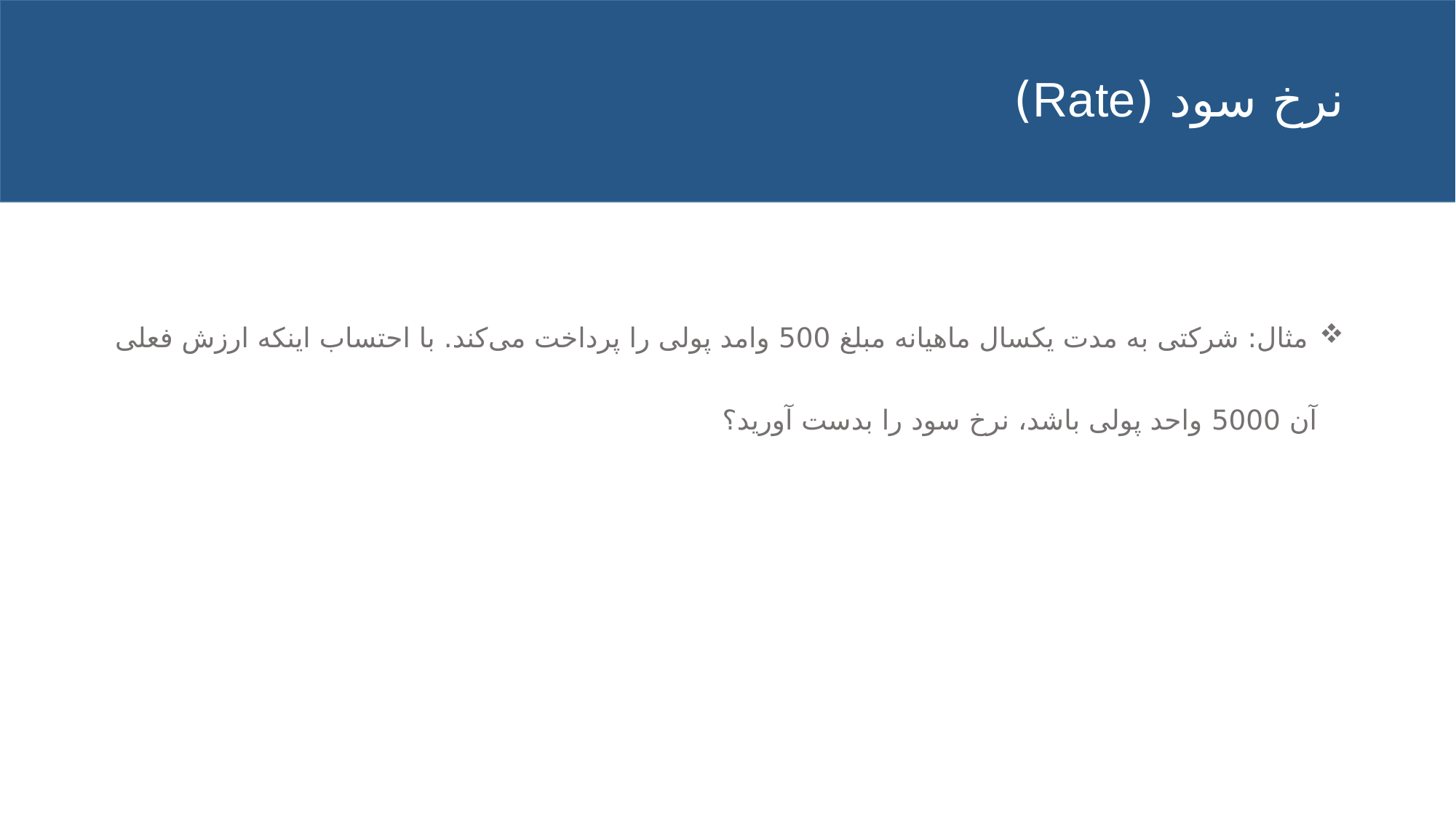

# نرخ سود (Rate)

 مثال: شرکتی به مدت یکسال ماهیانه مبلغ 500 وامد پولی را پرداخت می‌کند. با احتساب اینکه ارزش فعلی آن 5000 واحد پولی باشد، نرخ سود را بدست آورید؟